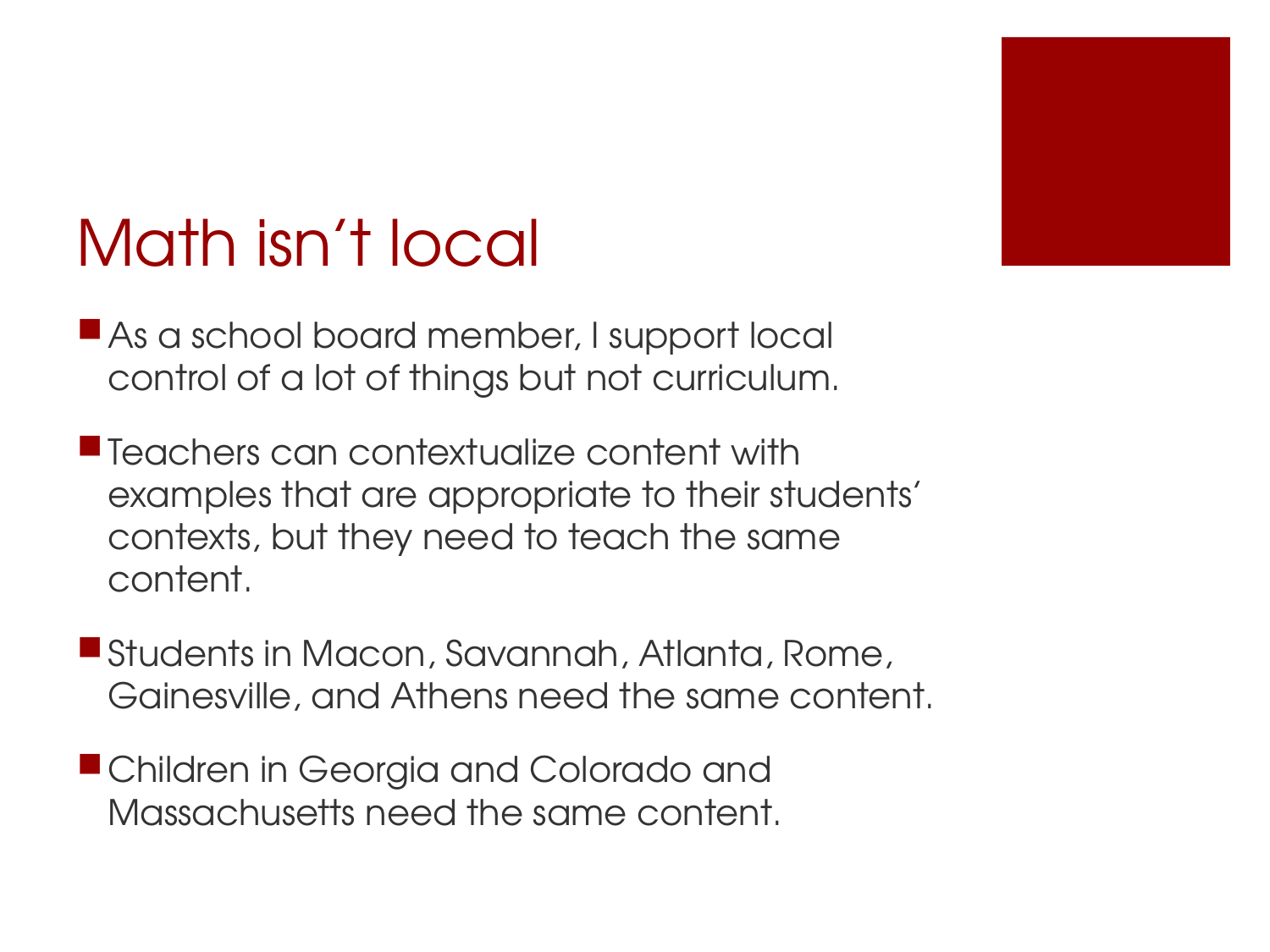

# Math isn’t local
As a school board member, I support local control of a lot of things but not curriculum.
Teachers can contextualize content with examples that are appropriate to their students’ contexts, but they need to teach the same content.
Students in Macon, Savannah, Atlanta, Rome, Gainesville, and Athens need the same content.
Children in Georgia and Colorado and Massachusetts need the same content.